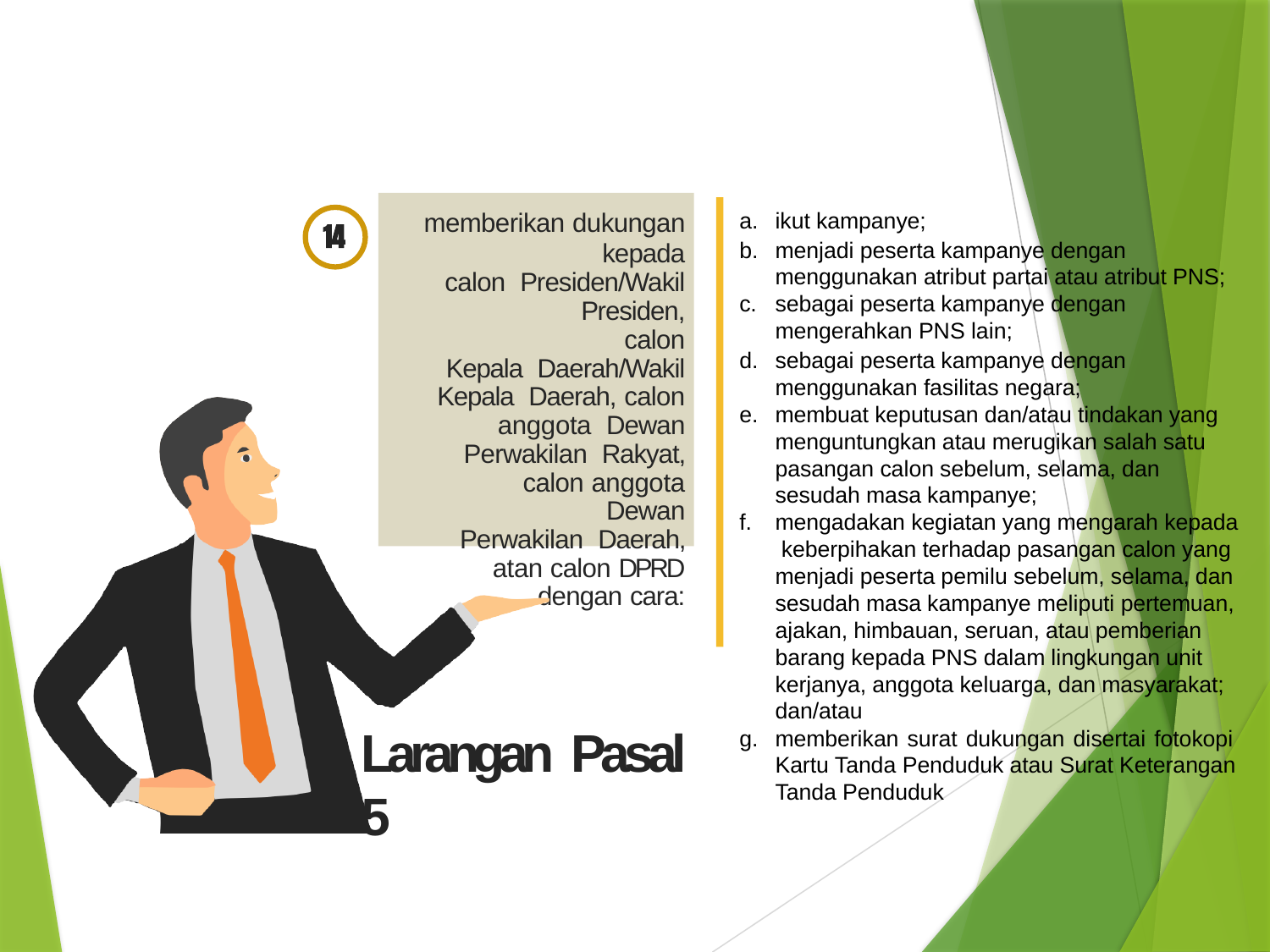

memberikan dukungan
kepada calon  Presiden/Wakil Presiden,
calon Kepala  Daerah/Wakil Kepala  Daerah, calon anggota  Dewan Perwakilan  Rakyat, calon anggota
Dewan Perwakilan  Daerah, atan calon DPRD
dengan cara:

ikut kampanye;
menjadi peserta kampanye dengan  menggunakan atribut partai atau atribut PNS;
sebagai peserta kampanye dengan
mengerahkan PNS lain;
sebagai peserta kampanye dengan  menggunakan fasilitas negara;
membuat keputusan dan/atau tindakan yang  menguntungkan atau merugikan salah satu  pasangan calon sebelum, selama, dan sesudah masa kampanye;
mengadakan kegiatan yang mengarah kepada  keberpihakan terhadap pasangan calon yang  menjadi peserta pemilu sebelum, selama, dan  sesudah masa kampanye meliputi pertemuan,  ajakan, himbauan, seruan, atau pemberian  barang kepada PNS dalam lingkungan unit  kerjanya, anggota keluarga, dan masyarakat;  dan/atau
memberikan surat dukungan disertai fotokopi  Kartu Tanda Penduduk atau Surat Keterangan  Tanda Penduduk

14
Larangan  Pasal  5